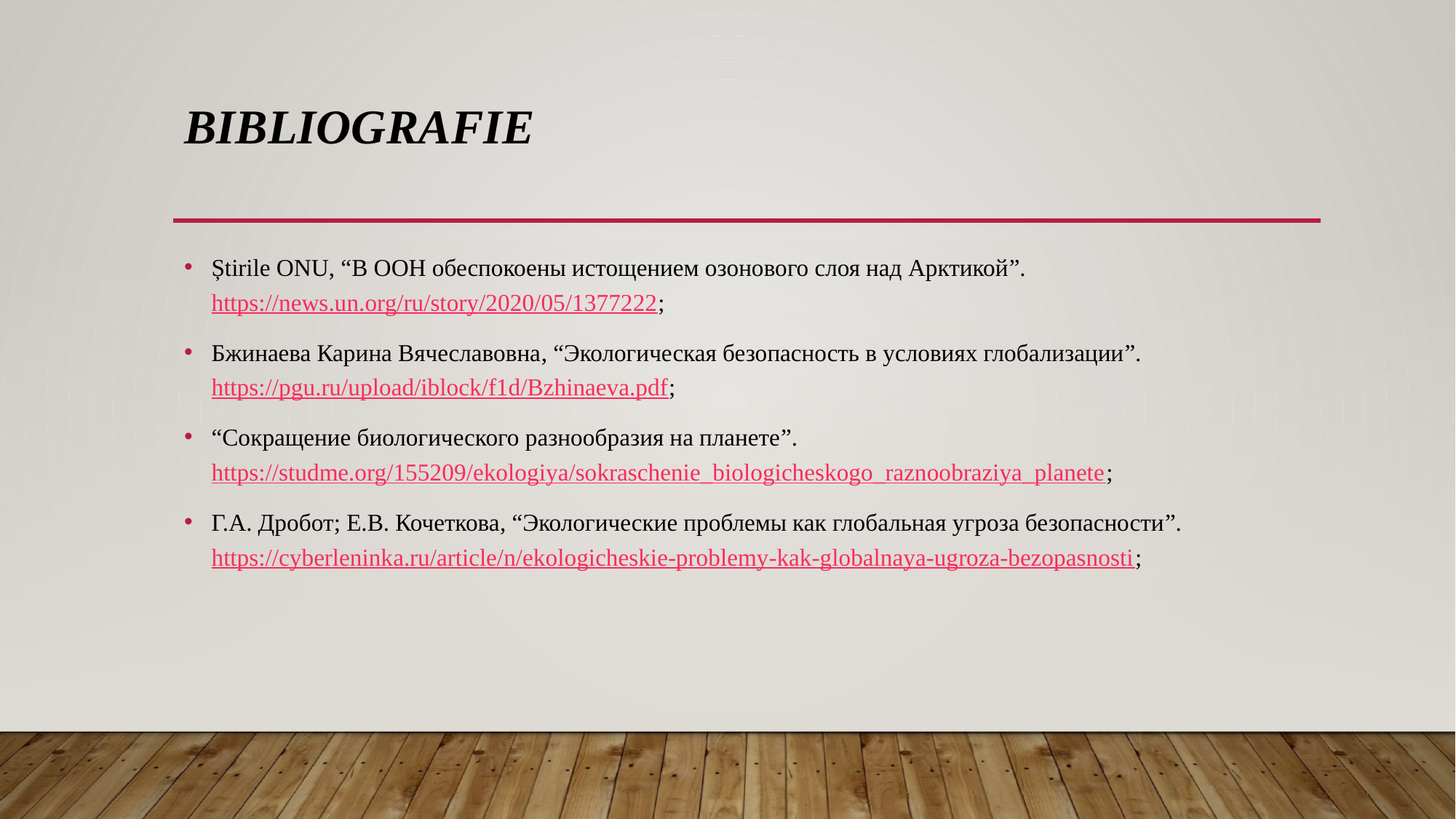

# Bibliografie
Știrile ONU, “В ООН обеспокоены истощением озонового слоя над Арктикой”. https://news.un.org/ru/story/2020/05/1377222;
Бжинаева Карина Вячеславовна, “Экологическая безопасность в условиях глобализации”. https://pgu.ru/upload/iblock/f1d/Bzhinaeva.pdf;
“Сокращение биологического разнообразия на планете”. https://studme.org/155209/ekologiya/sokraschenie_biologicheskogo_raznoobraziya_planete;
Г.А. Дробот; Е.В. Кочеткова, “Экологические проблемы как глобальная угроза безопасности”. https://cyberleninka.ru/article/n/ekologicheskie-problemy-kak-globalnaya-ugroza-bezopasnosti;